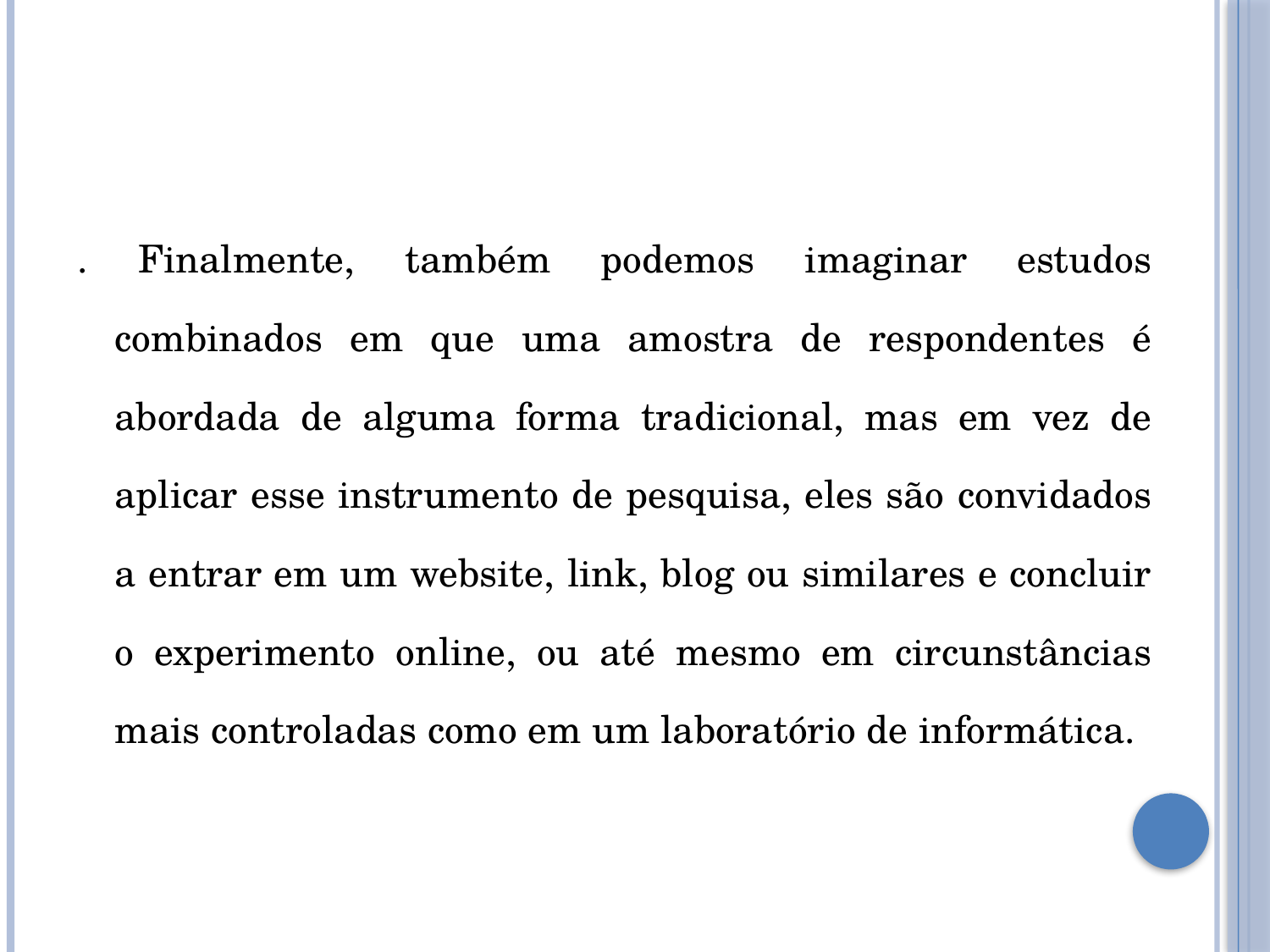

. Finalmente, também podemos imaginar estudos combinados em que uma amostra de respondentes é abordada de alguma forma tradicional, mas em vez de aplicar esse instrumento de pesquisa, eles são convidados a entrar em um website, link, blog ou similares e concluir o experimento online, ou até mesmo em circunstâncias mais controladas como em um laboratório de informática.